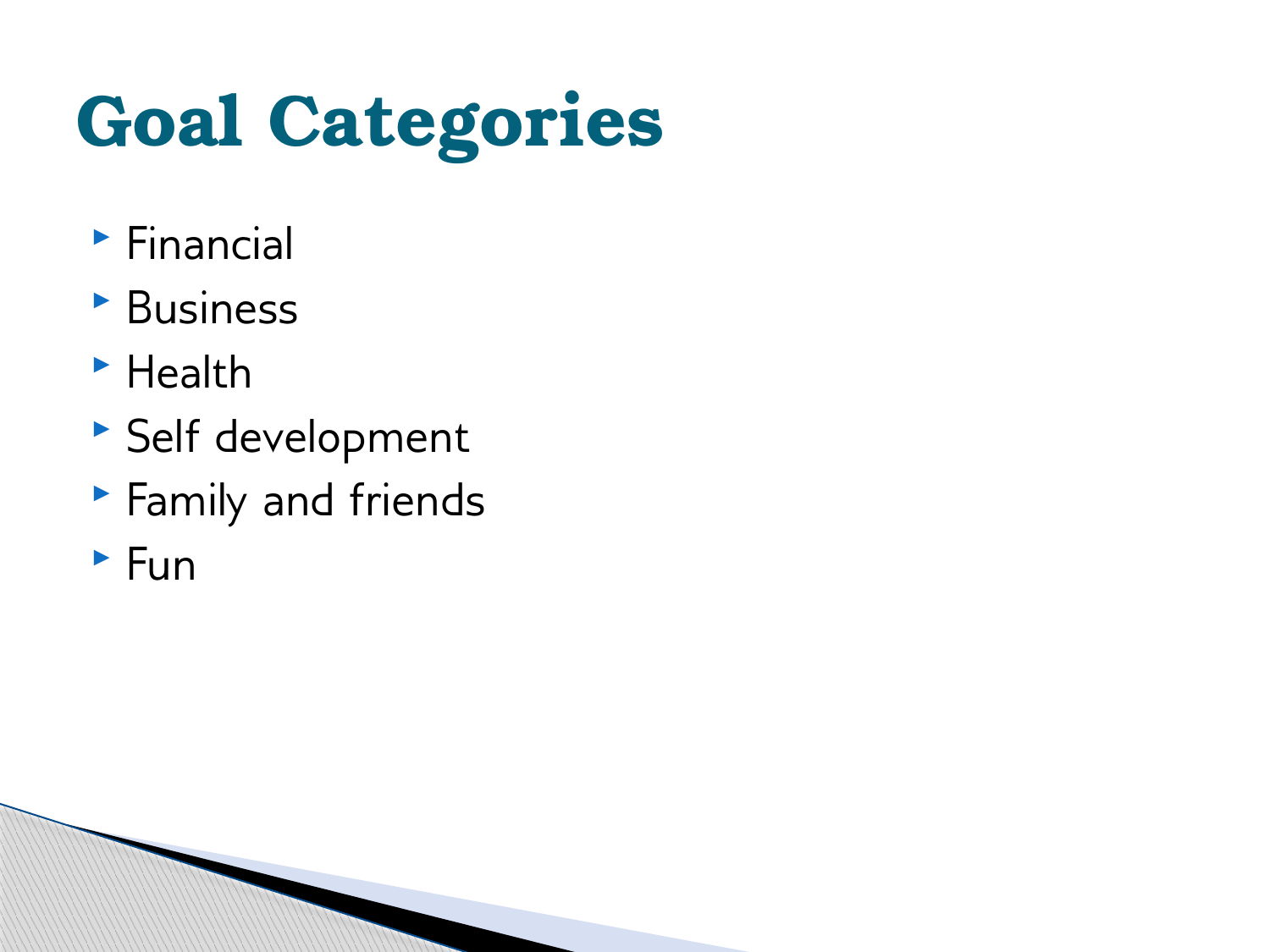

# Goal Categories
Financial
Business
Health
Self development
Family and friends
Fun